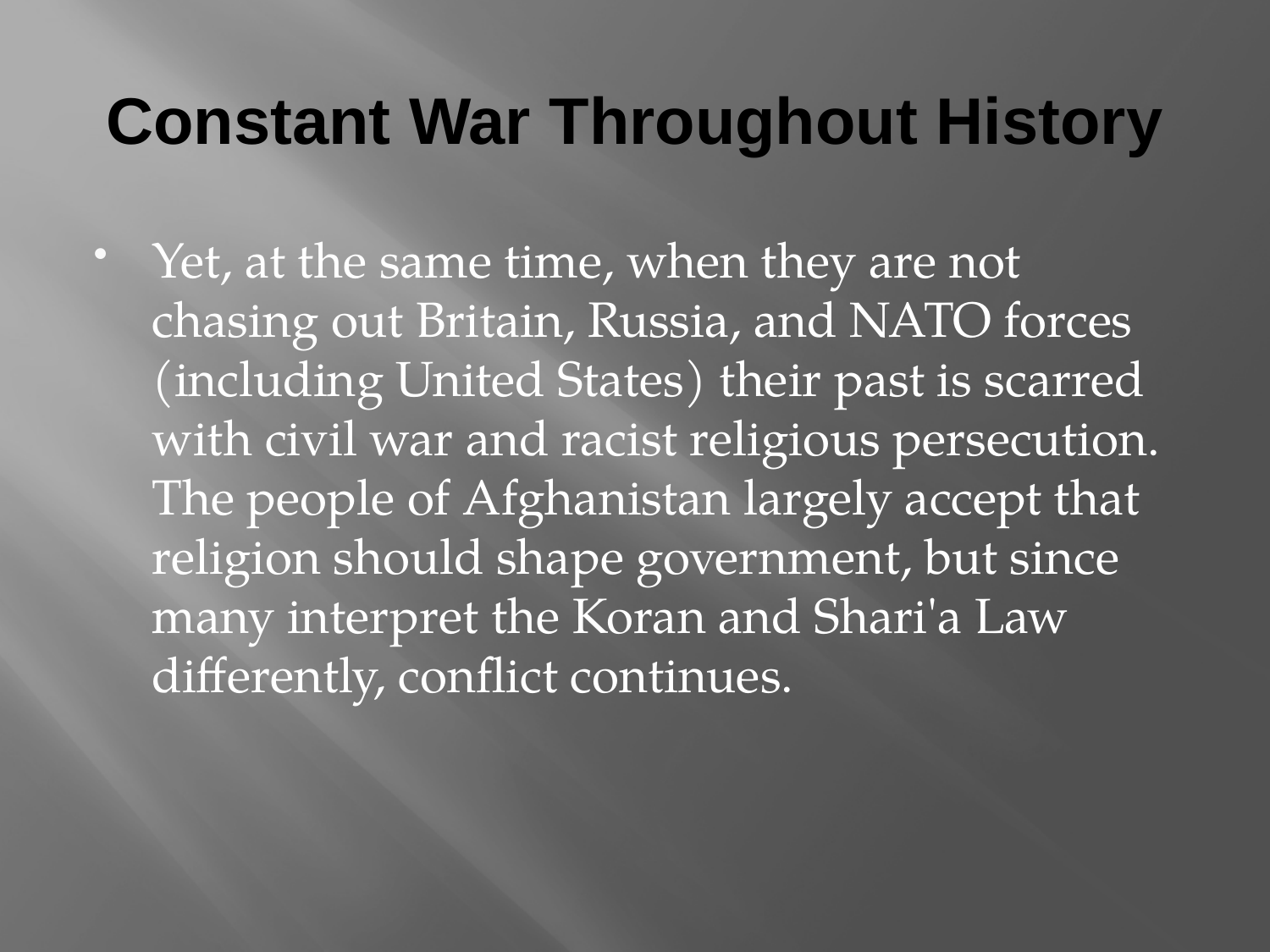

# Constant War Throughout History
Yet, at the same time, when they are not chasing out Britain, Russia, and NATO forces (including United States) their past is scarred with civil war and racist religious persecution. The people of Afghanistan largely accept that religion should shape government, but since many interpret the Koran and Shari'a Law differently, conflict continues.